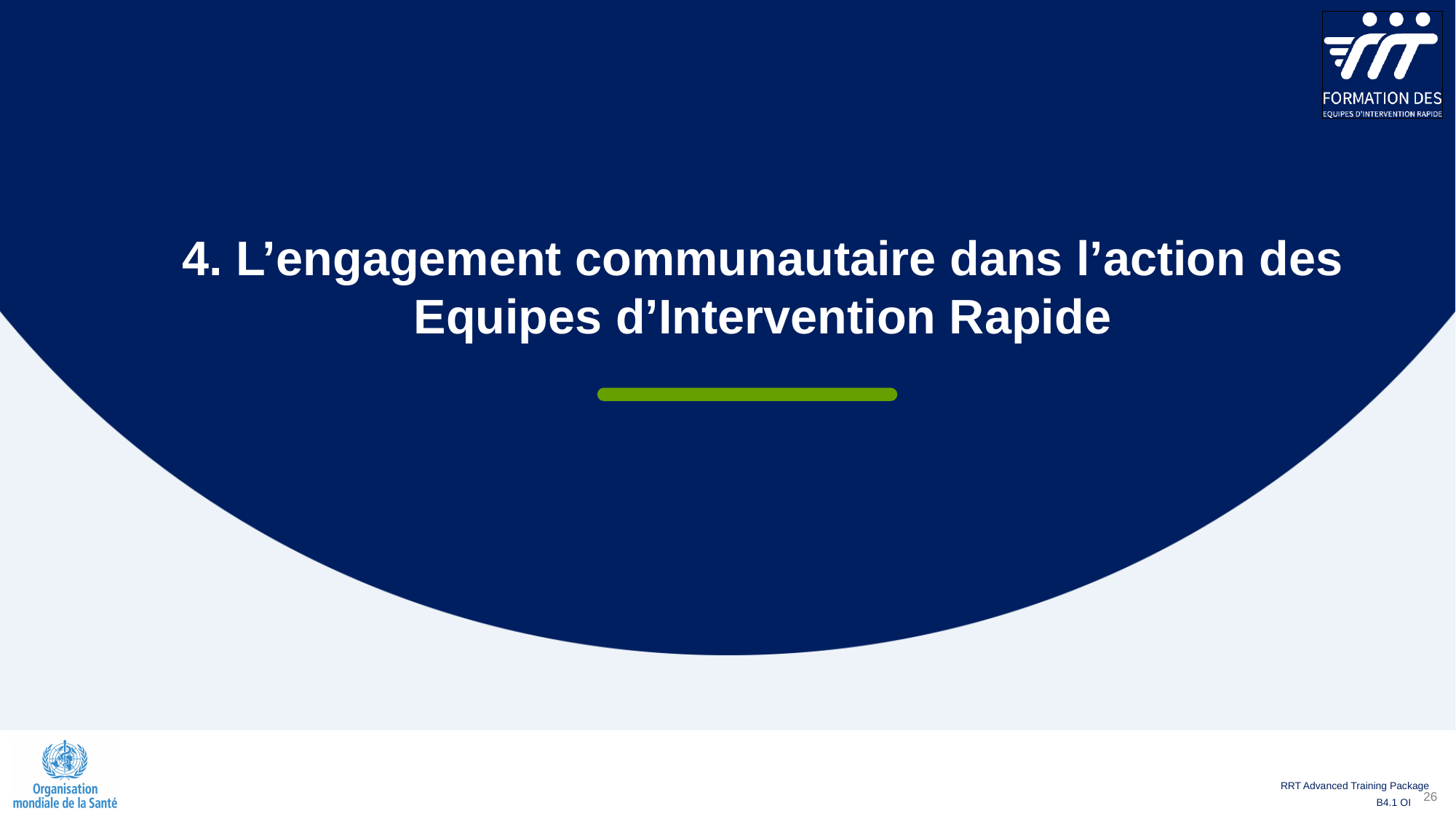

4. L’engagement communautaire dans l’action des Equipes d’Intervention Rapide